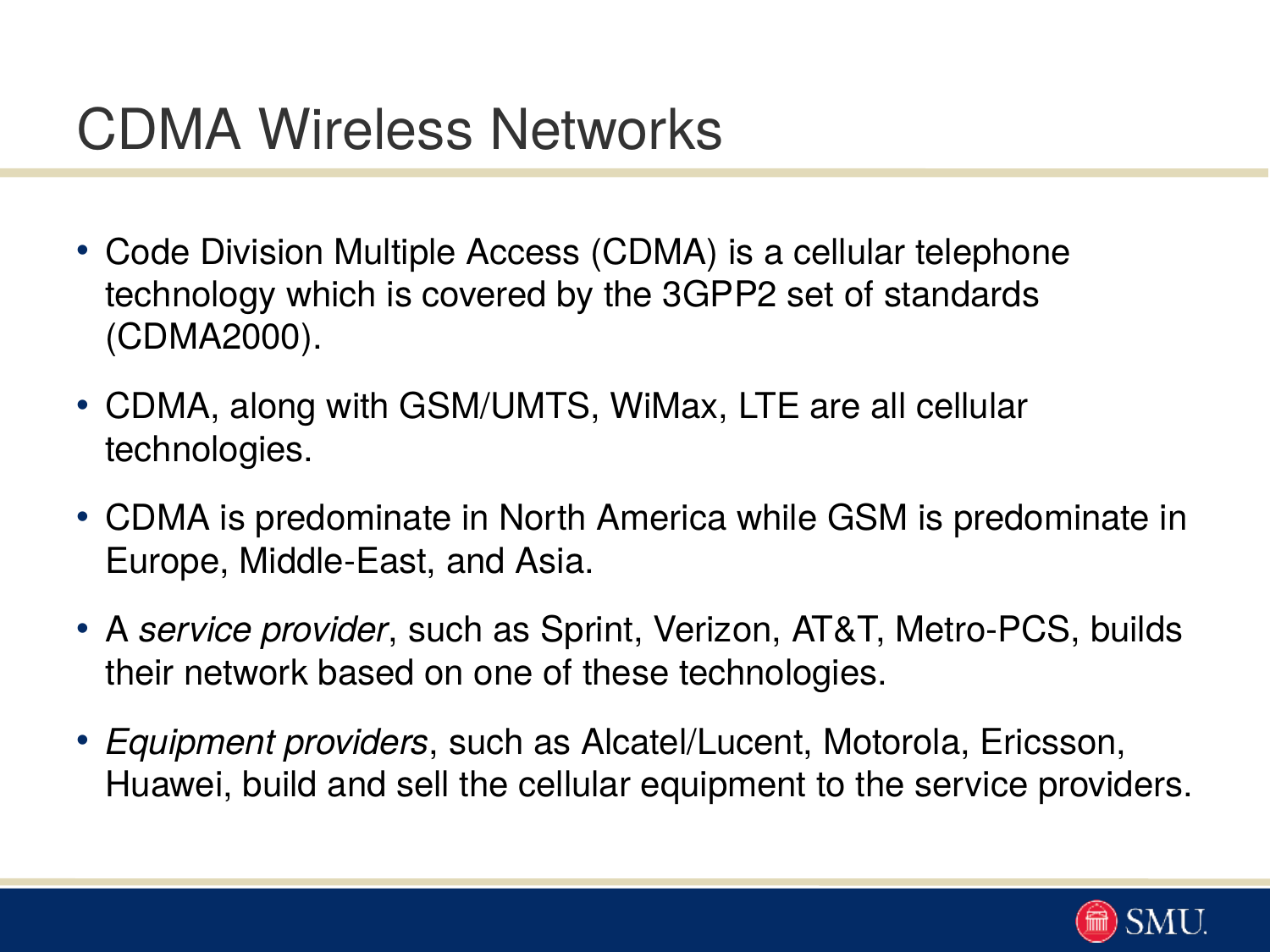

# CDMA Wireless Networks
Code Division Multiple Access (CDMA) is a cellular telephone technology which is covered by the 3GPP2 set of standards (CDMA2000).
CDMA, along with GSM/UMTS, WiMax, LTE are all cellular technologies.
CDMA is predominate in North America while GSM is predominate in Europe, Middle-East, and Asia.
A service provider, such as Sprint, Verizon, AT&T, Metro-PCS, builds their network based on one of these technologies.
Equipment providers, such as Alcatel/Lucent, Motorola, Ericsson, Huawei, build and sell the cellular equipment to the service providers.